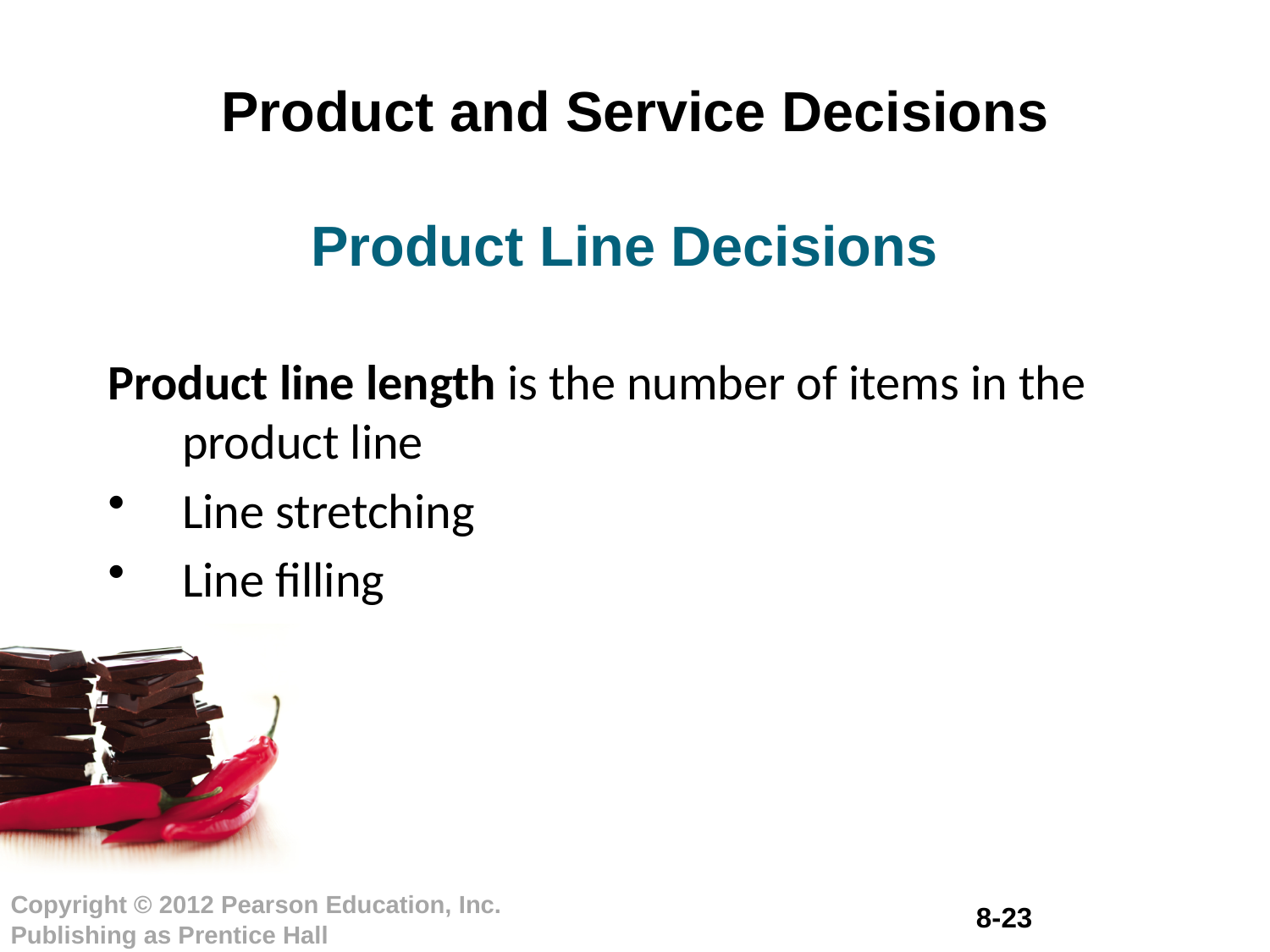

# Product and Service Decisions
Product Line Decisions

Product line length is the number of items in the product line
Line stretching
Line filling